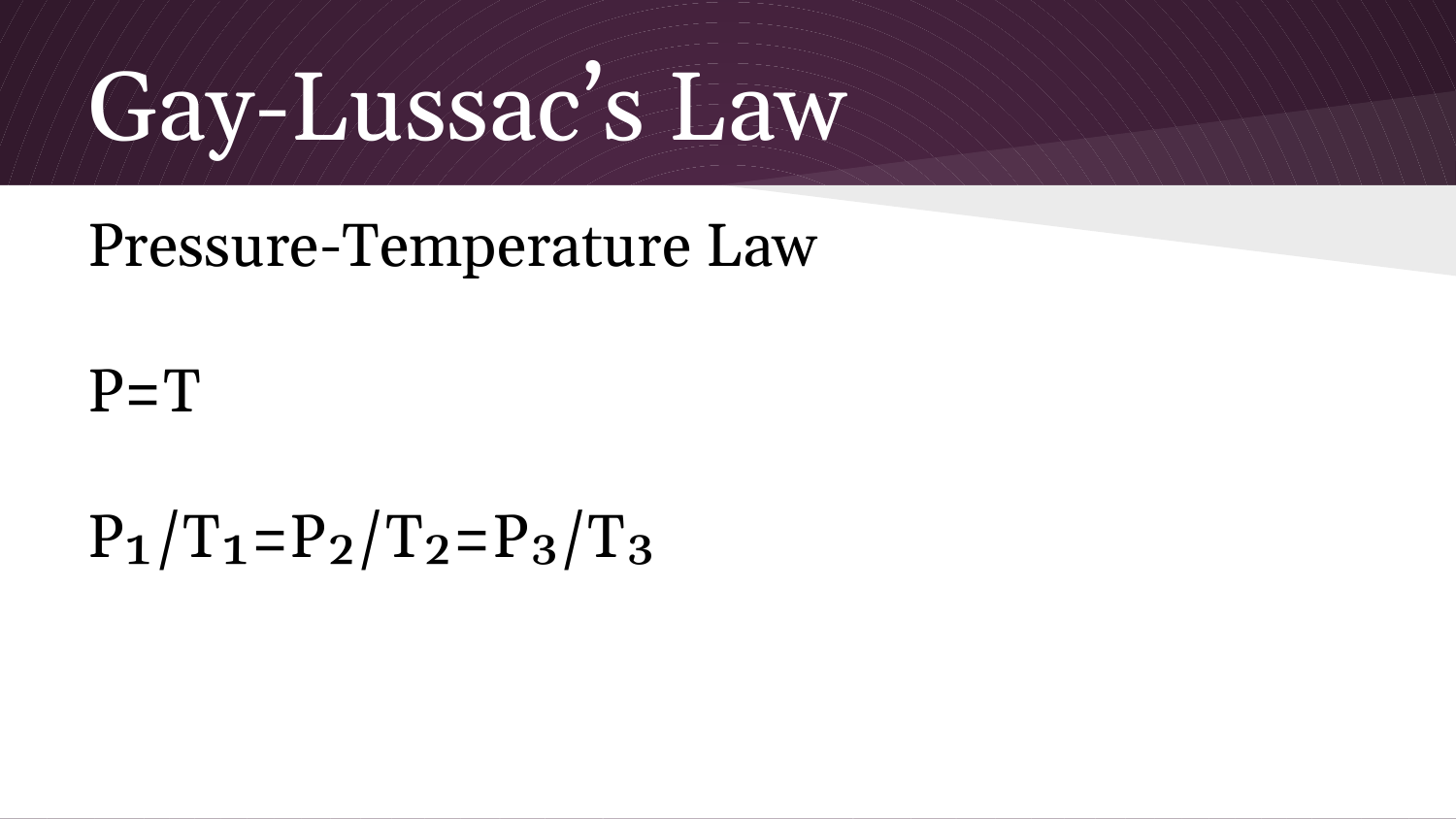

# Gay-Lussac’s Law
Pressure-Temperature Law

P=T

P₁/T₁=P₂/T₂=P₃/T₃